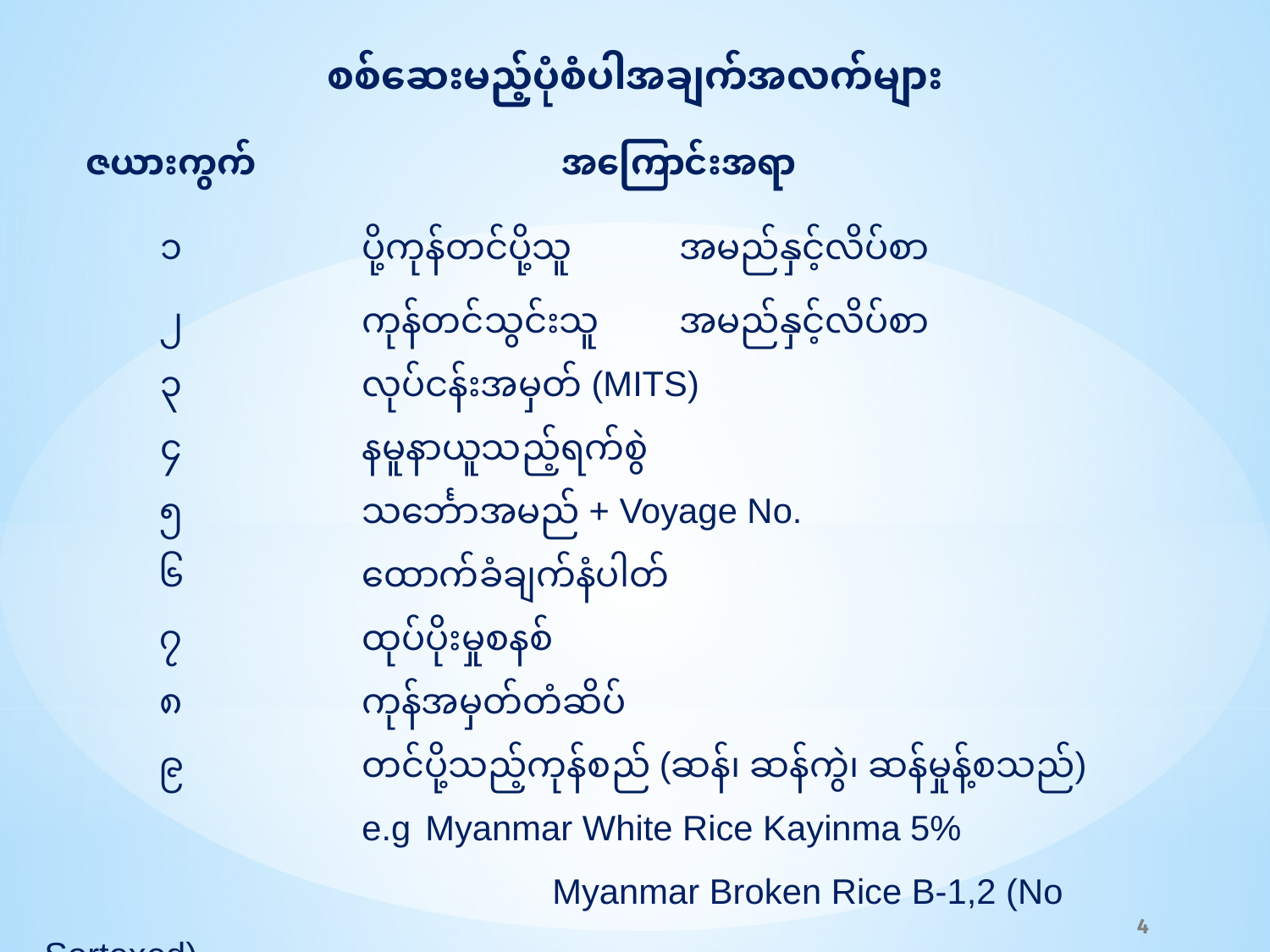

စစ်ဆေးမည့်ပုံစံပါအချက်အလက်များ
	ဇယားကွက်	အကြောင်းအရာ
	၁	ပို့ကုန်တင်ပို့သူ	အမည်နှင့်လိပ်စာ
	၂	ကုန်တင်သွင်းသူ	အမည်နှင့်လိပ်စာ
	၃	လုပ်ငန်းအမှတ် (MITS)
	၄	နမူနာယူသည့်ရက်စွဲ
	၅	သင်္ဘောအမည် + Voyage No.
	၆	ထောက်ခံချက်နံပါတ်
	၇	ထုပ်ပိုးမှုစနစ်
	၈	ကုန်အမှတ်တံဆိပ်
	၉	တင်ပို့သည့်ကုန်စည် (ဆန်၊ ဆန်ကွဲ၊ ဆန်မှုန့်စသည်)
	e.g	Myanmar White Rice Kayinma 5%
			Myanmar Broken Rice B-1,2 (No Sortexed)
4